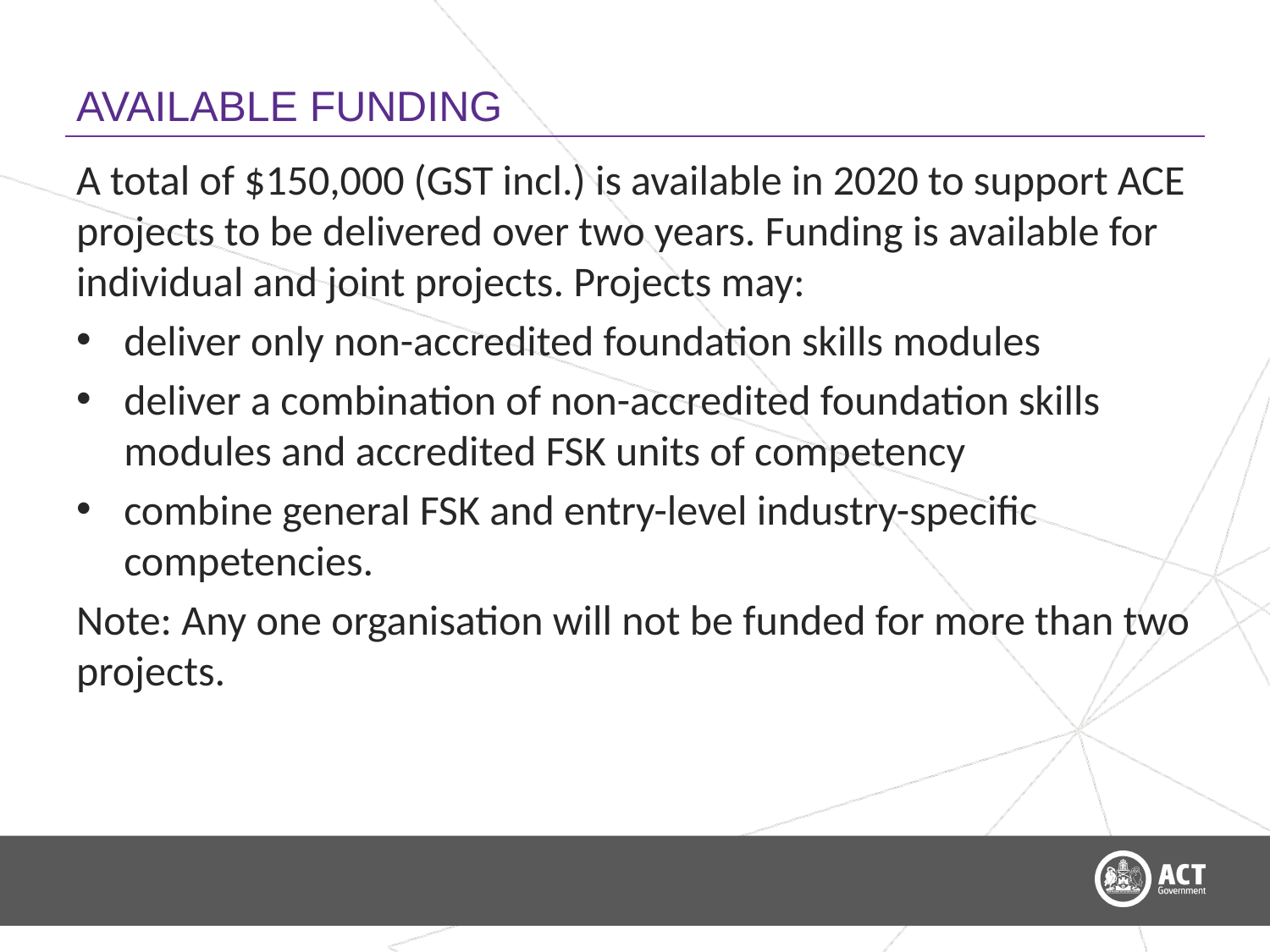

# AVAILABLE FUNDING
A total of $150,000 (GST incl.) is available in 2020 to support ACE projects to be delivered over two years. Funding is available for individual and joint projects. Projects may:
deliver only non-accredited foundation skills modules
deliver a combination of non-accredited foundation skills modules and accredited FSK units of competency
combine general FSK and entry-level industry-specific competencies.
Note: Any one organisation will not be funded for more than two projects.